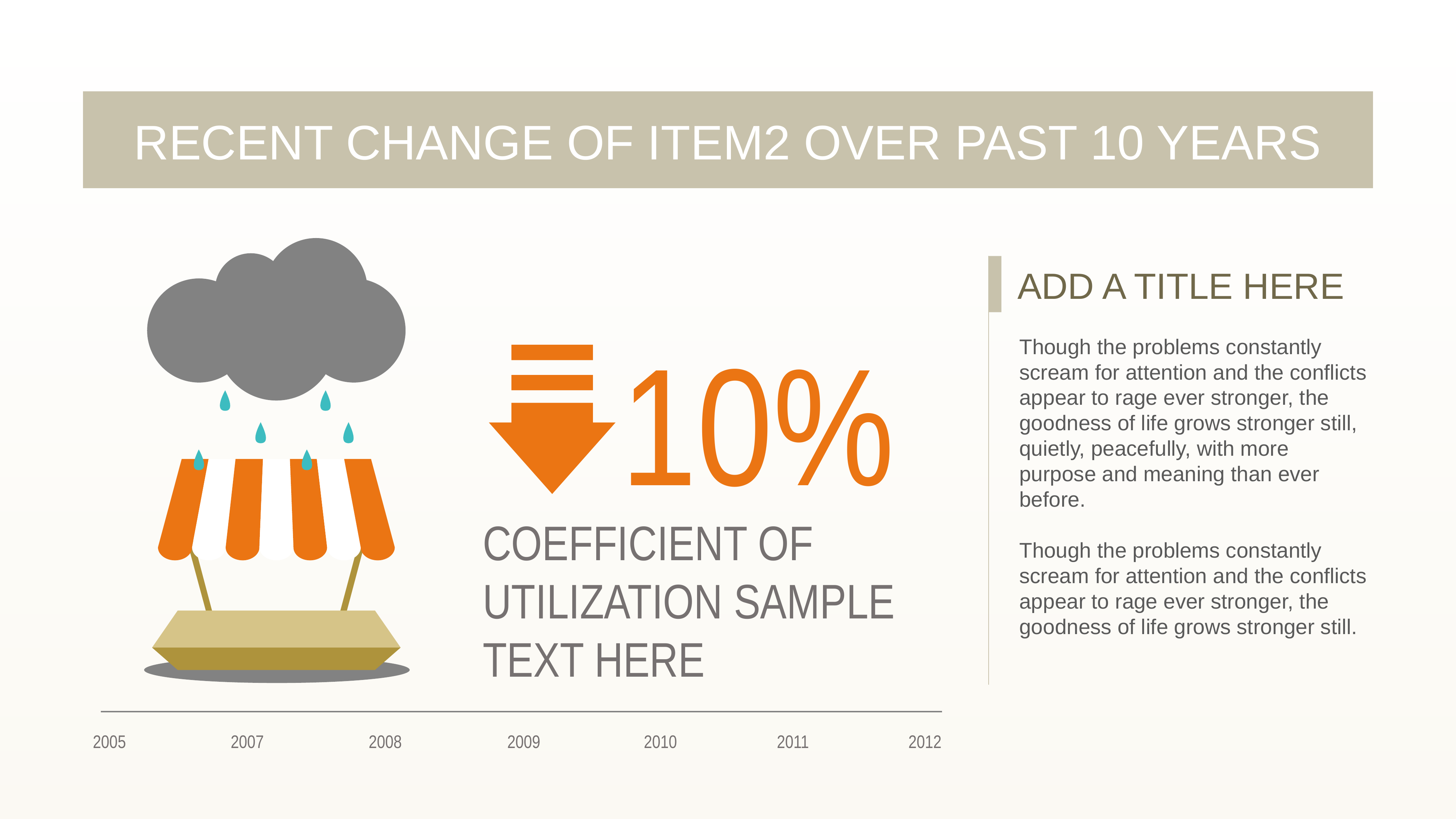

RECENT CHANGE OF ITEM2 OVER PAST 10 YEARS

ADD A TITLE HERE
10%
Though the problems constantly scream for attention and the conflicts appear to rage ever stronger, the goodness of life grows stronger still, quietly, peacefully, with more purpose and meaning than ever before.

Though the problems constantly scream for attention and the conflicts appear to rage ever stronger, the goodness of life grows stronger still.

COEFFICIENT OF UTILIZATION SAMPLE TEXT HERE

2005
2007
2008
2009
2010
2011
2012